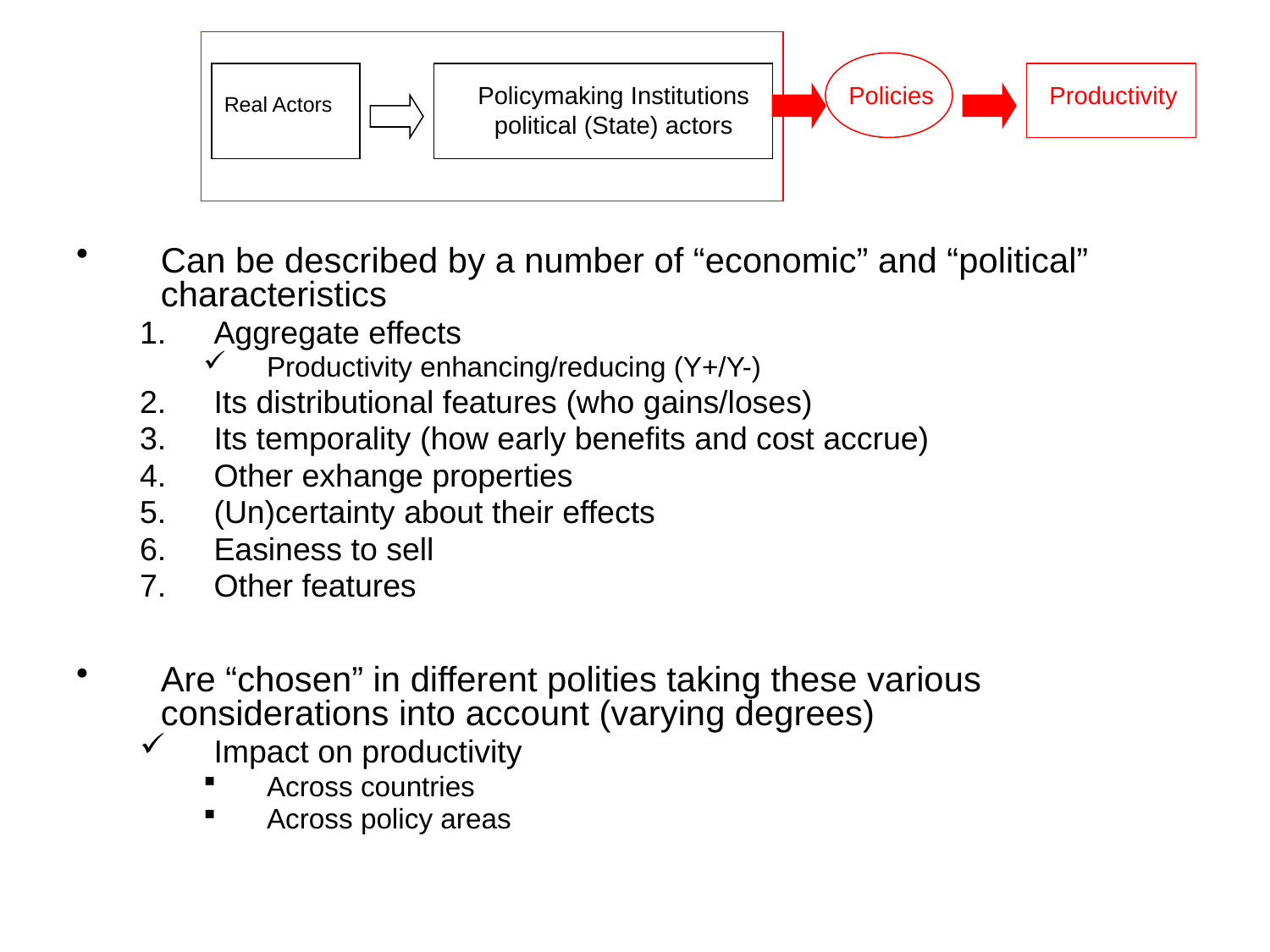

Policymaking Institutions
political (State) actors
Policies
Productivity
Real Actors

Can be described by a number of “economic” and “political” characteristics
Aggregate effects
Productivity enhancing/reducing (Y+/Y-)
Its distributional features (who gains/loses)
Its temporality (how early benefits and cost accrue)
Other exhange properties
(Un)certainty about their effects
Easiness to sell
Other features

Are “chosen” in different polities taking these various considerations into account (varying degrees)
Impact on productivity
Across countries
Across policy areas